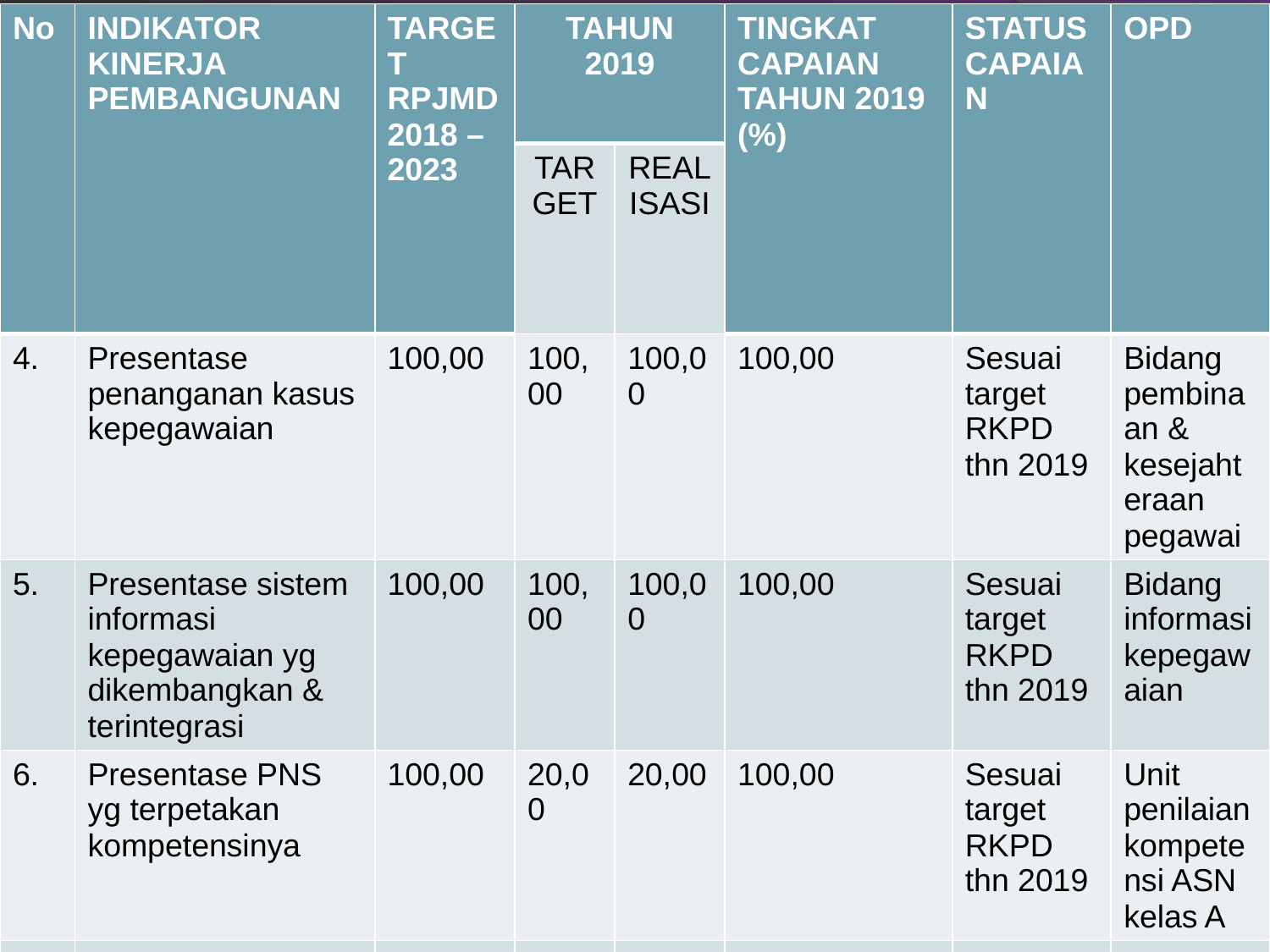

| No | INDIKATOR KINERJA PEMBANGUNAN | TARGET RPJMD 2018 – 2023 | TAHUN 2019 |  | TINGKAT CAPAIAN TAHUN 2019 (%) | STATUS CAPAIAN | OPD |
| --- | --- | --- | --- | --- | --- | --- | --- |
|  |  |  | TARGET | REALISASI |  |  |  |
| 4. | Presentase penanganan kasus kepegawaian | 100,00 | 100,00 | 100,00 | 100,00 | Sesuai target RKPD thn 2019 | Bidang pembinaan & kesejahteraan pegawai |
| 5. | Presentase sistem informasi kepegawaian yg dikembangkan & terintegrasi | 100,00 | 100,00 | 100,00 | 100,00 | Sesuai target RKPD thn 2019 | Bidang informasi kepegawaian |
| 6. | Presentase PNS yg terpetakan kompetensinya | 100,00 | 20,00 | 20,00 | 100,00 | Sesuai target RKPD thn 2019 | Unit penilaian kompetensi ASN kelas A |
|  |  |  |  |  |  |  |  |